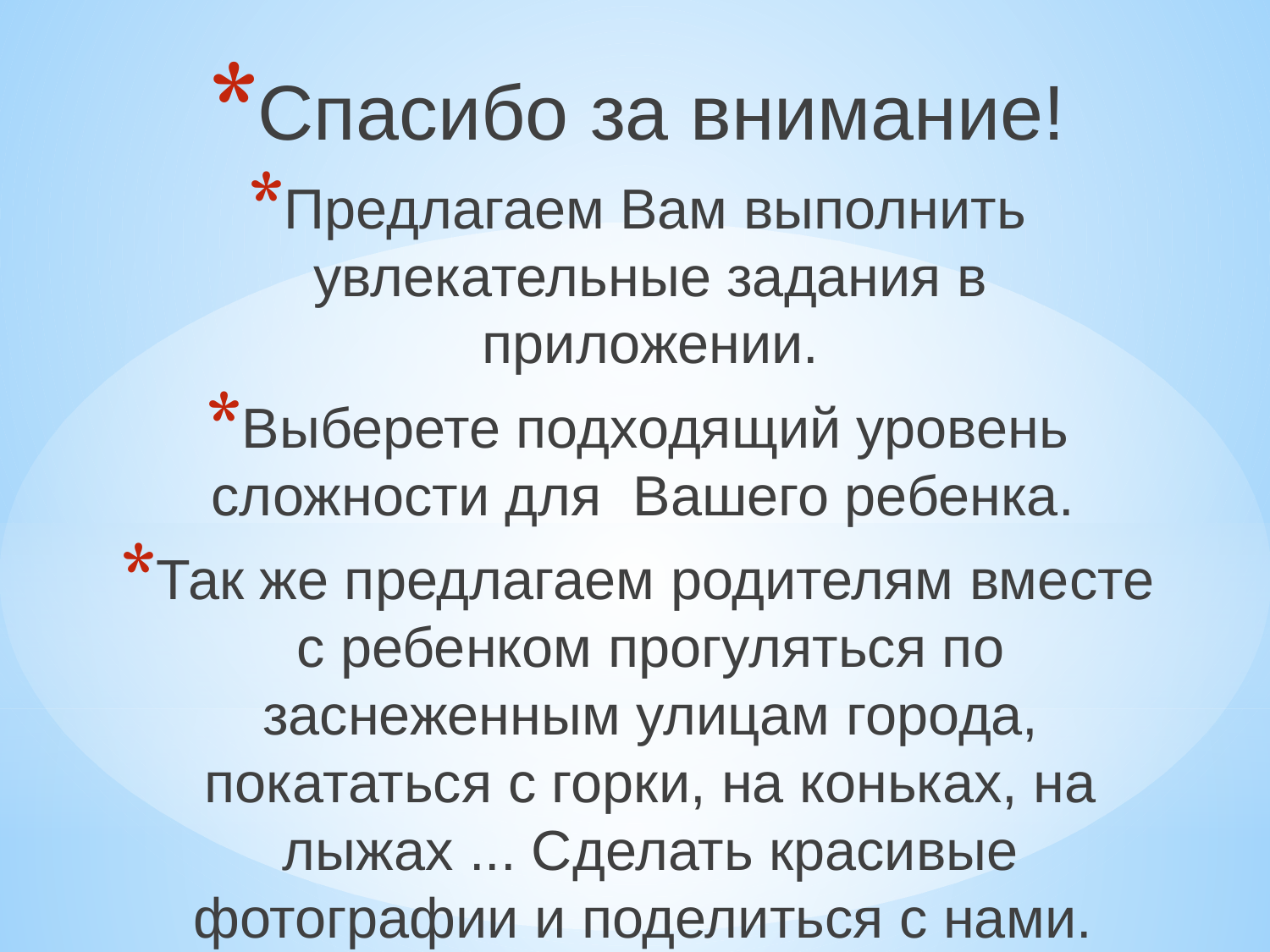

Спасибо за внимание!
Предлагаем Вам выполнить увлекательные задания в приложении.
Выберете подходящий уровень сложности для  Вашего ребенка.
Так же предлагаем родителям вместе с ребенком прогуляться по заснеженным улицам города, покататься с горки, на коньках, на лыжах ... Сделать красивые фотографии и поделиться с нами.
Желаем успехов и ждём обратную связь!